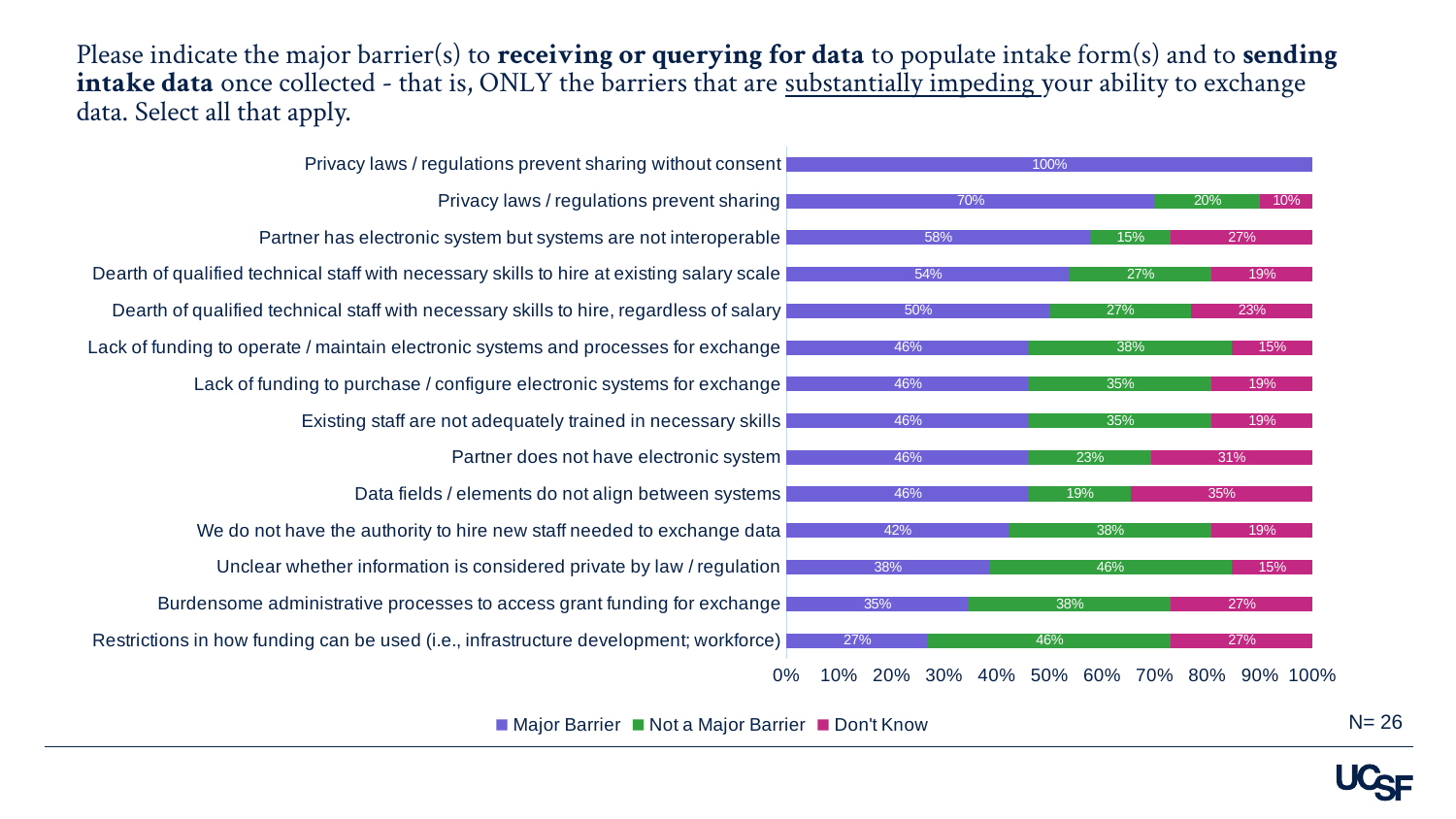

# Please indicate the major barrier(s) to receiving or querying for data to populate intake form(s) and to sending intake data once collected - that is, ONLY the barriers that are substantially impeding your ability to exchange data. Select all that apply.

### Chart

| Category | Major Barrier | Not a Major Barrier | Don't Know |
|---|---|---|---|
| Restrictions in how funding can be used (i.e., infrastructure development; workforce) | 0.2692307692307692 | 0.46153846153846156 | 0.2692307692307692 |
| Burdensome administrative processes to access grant funding for exchange | 0.34615384615384615 | 0.38461538461538464 | 0.2692307692307692 |
| Unclear whether information is considered private by law / regulation | 0.38461538461538464 | 0.46153846153846156 | 0.15384615384615385 |
| We do not have the authority to hire new staff needed to exchange data | 0.4230769230769231 | 0.38461538461538464 | 0.19230769230769232 |
| Data fields / elements do not align between systems | 0.46153846153846156 | 0.19230769230769232 | 0.34615384615384615 |
| Partner does not have electronic system | 0.46153846153846156 | 0.23076923076923078 | 0.3076923076923077 |
| Existing staff are not adequately trained in necessary skills | 0.46153846153846156 | 0.34615384615384615 | 0.19230769230769232 |
| Lack of funding to purchase / configure electronic systems for exchange | 0.46153846153846156 | 0.34615384615384615 | 0.19230769230769232 |
| Lack of funding to operate / maintain electronic systems and processes for exchange | 0.46153846153846156 | 0.38461538461538464 | 0.15384615384615385 |
| Dearth of qualified technical staff with necessary skills to hire, regardless of salary | 0.5 | 0.2692307692307692 | 0.23076923076923078 |
| Dearth of qualified technical staff with necessary skills to hire at existing salary scale | 0.5384615384615384 | 0.2692307692307692 | 0.19230769230769232 |
| Partner has electronic system but systems are not interoperable | 0.5769230769230769 | 0.15384615384615385 | 0.2692307692307692 |
| Privacy laws / regulations prevent sharing | 0.7 | 0.2 | 0.1 |
| Privacy laws / regulations prevent sharing without consent | 1.0 | None | None |
N= 26